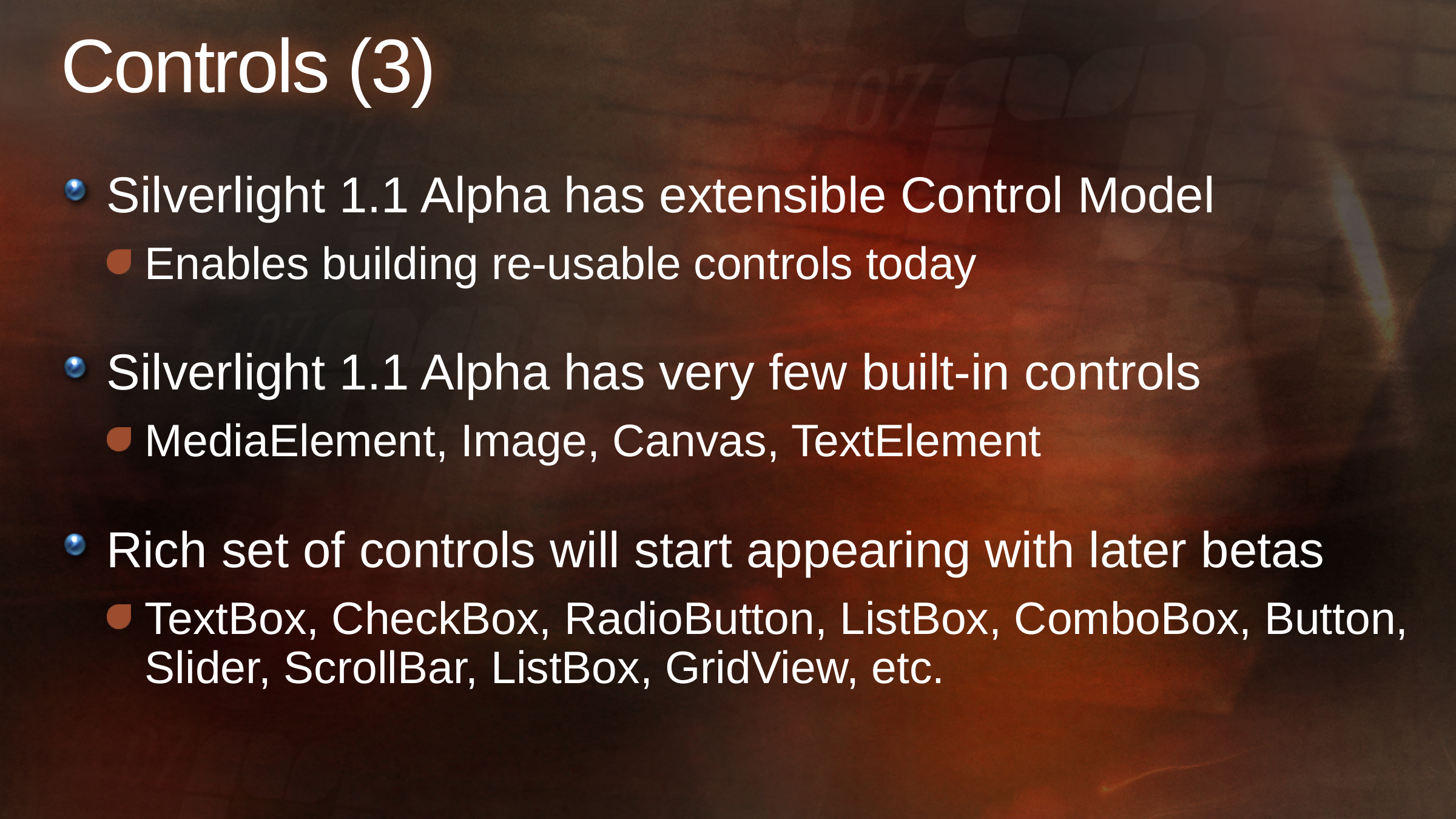

# Controls (3)
Silverlight 1.1 Alpha has extensible Control Model
Enables building re-usable controls today

Silverlight 1.1 Alpha has very few built-in controls
MediaElement, Image, Canvas, TextElement

Rich set of controls will start appearing with later betas
TextBox, CheckBox, RadioButton, ListBox, ComboBox, Button, Slider, ScrollBar, ListBox, GridView, etc.